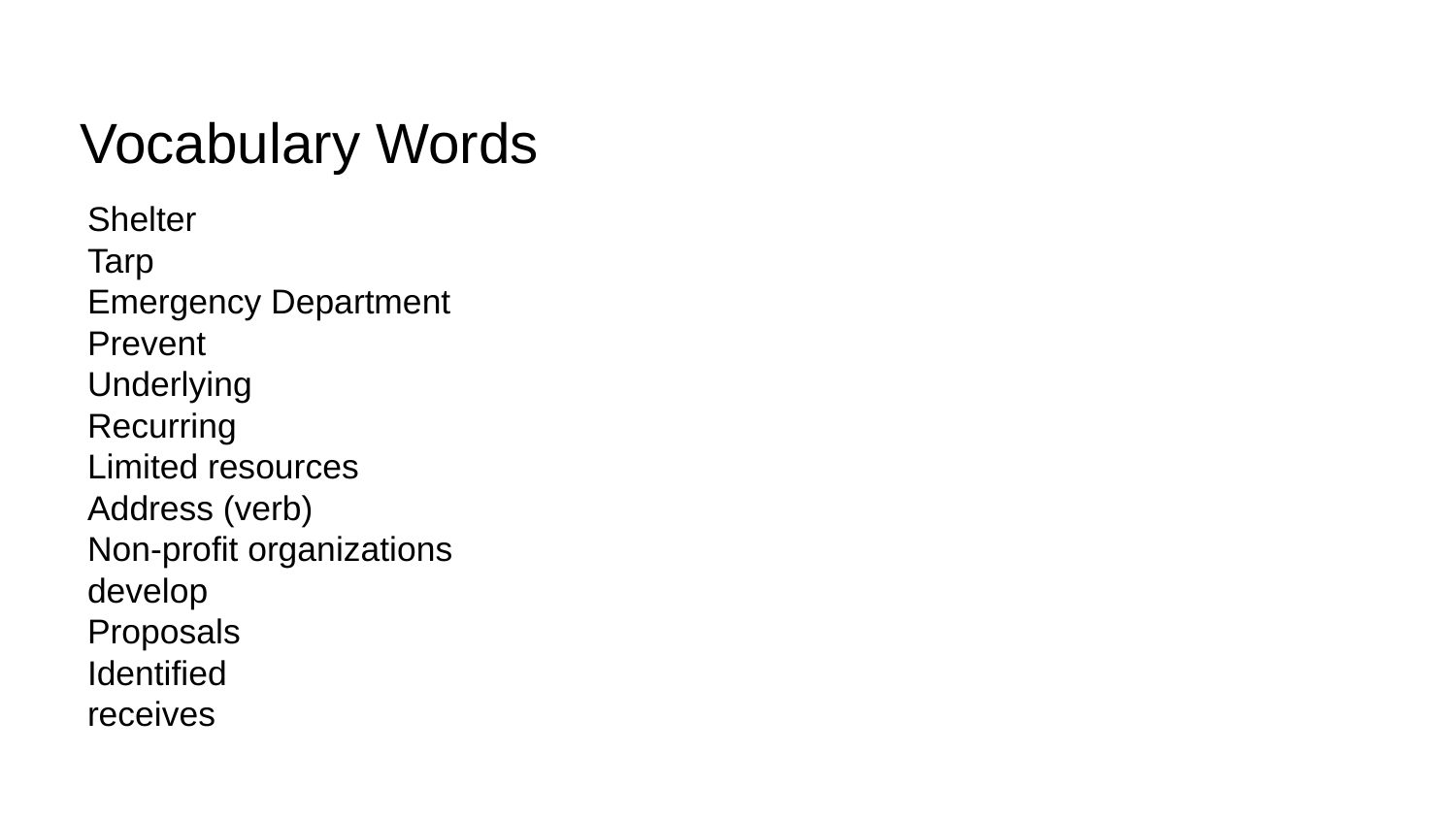

# Vocabulary Words
Shelter
Tarp
Emergency Department
Prevent
Underlying
Recurring
Limited resources
Address (verb)
Non-profit organizations
develop
Proposals
Identified
receives